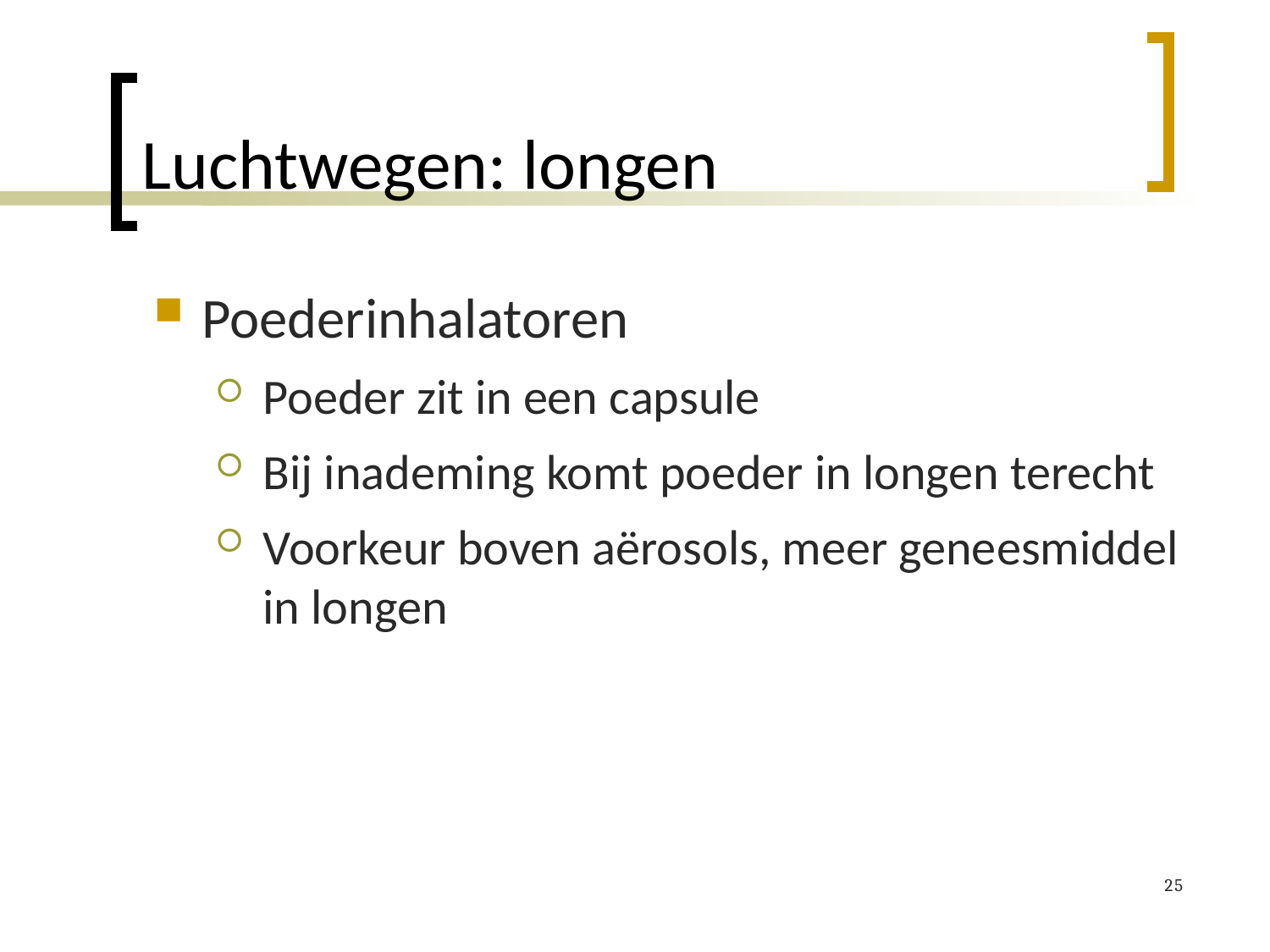

# Luchtwegen: longen
Poederinhalatoren
Poeder zit in een capsule
Bij inademing komt poeder in longen terecht
Voorkeur boven aërosols, meer geneesmiddel in longen

25